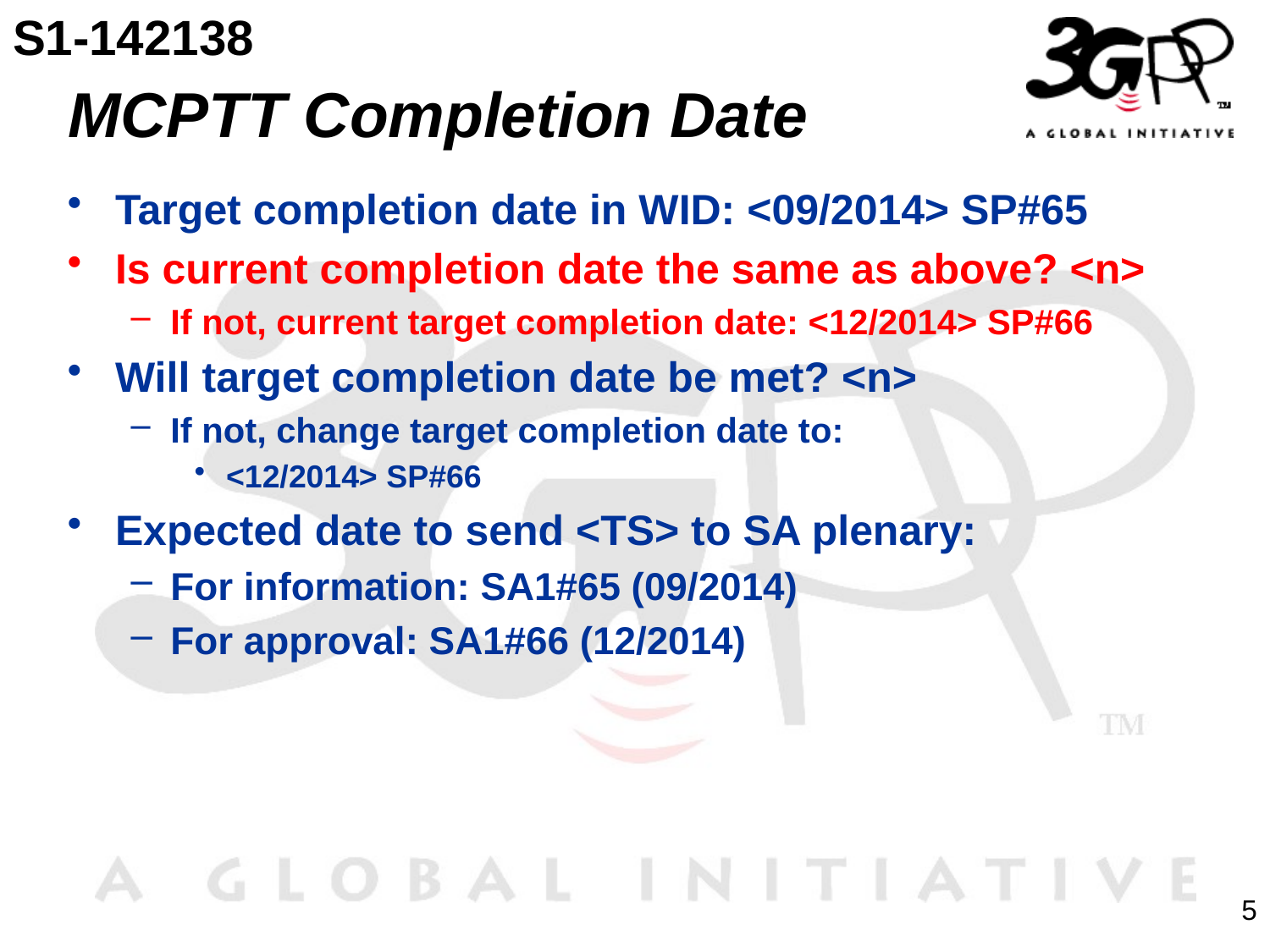

S1-142138
# MCPTT Completion Date
Target completion date in WID: <09/2014> SP#65
Is current completion date the same as above? <n>
If not, current target completion date: <12/2014> SP#66
Will target completion date be met? <n>
If not, change target completion date to:
<12/2014> SP#66
Expected date to send <TS> to SA plenary:
For information: SA1#65 (09/2014)
For approval: SA1#66 (12/2014)
5